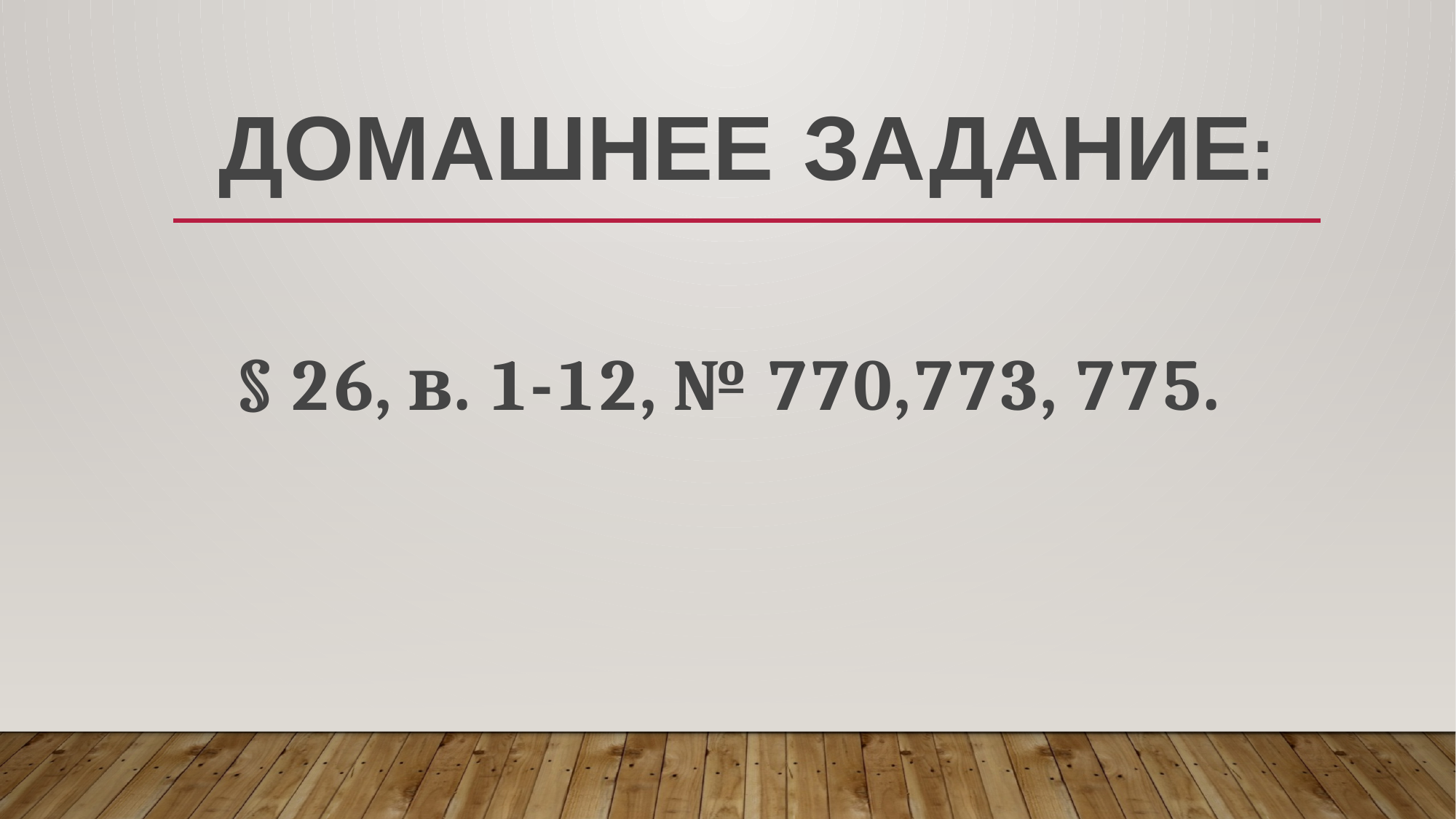

# Домашнее задание:
§ 26, в. 1-12, № 770,773, 775.